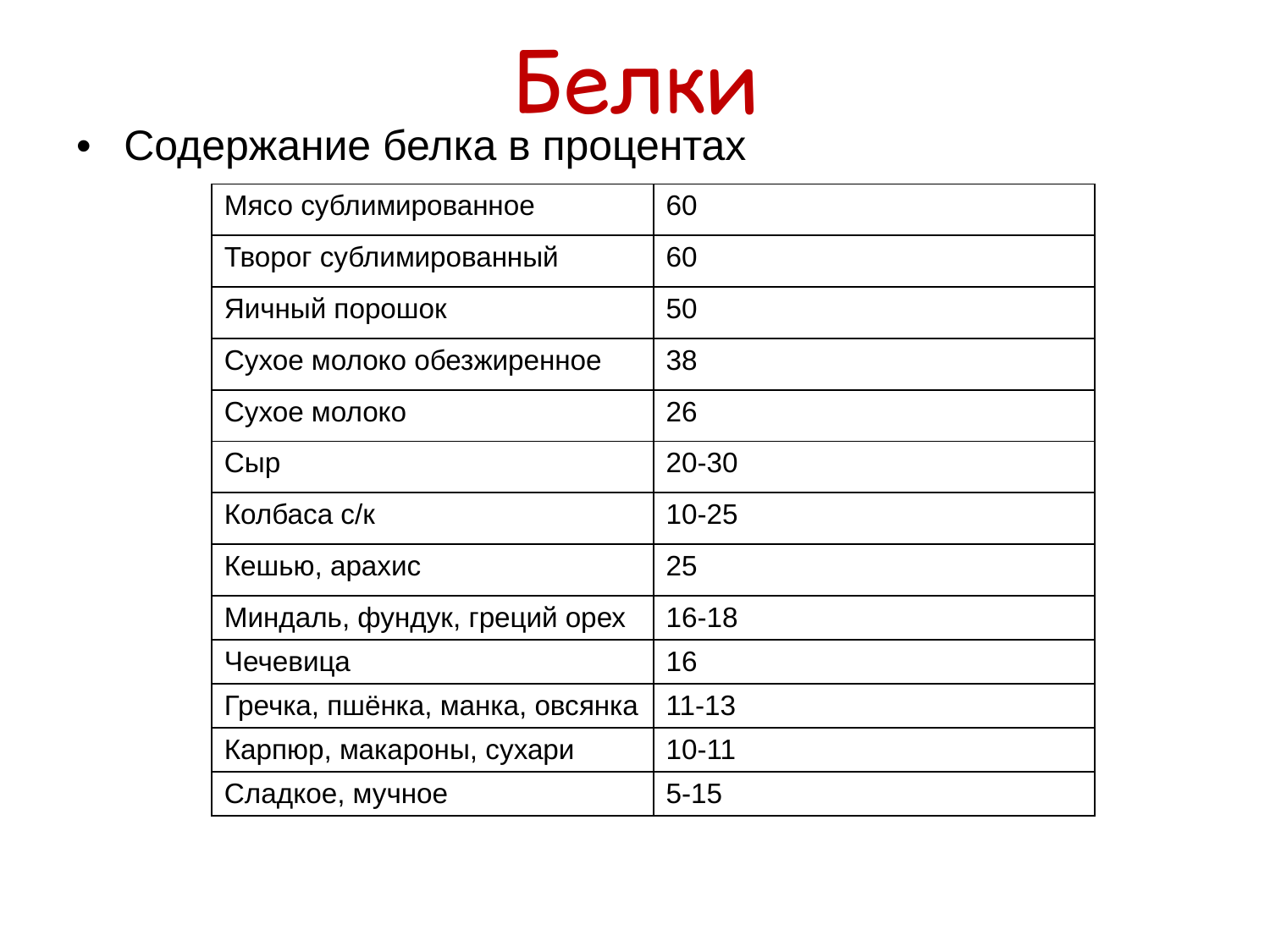

# Белки
Содержание белка в процентах
| Мясо сублимированное | 60 |
| --- | --- |
| Творог сублимированный | 60 |
| Яичный порошок | 50 |
| Сухое молоко обезжиренное | 38 |
| Сухое молоко | 26 |
| Сыр | 20-30 |
| Колбаса с/к | 10-25 |
| Кешью, арахис | 25 |
| Миндаль, фундук, греций орех | 16-18 |
| Чечевица | 16 |
| Гречка, пшёнка, манка, овсянка | 11-13 |
| Карпюр, макароны, сухари | 10-11 |
| Сладкое, мучное | 5-15 |